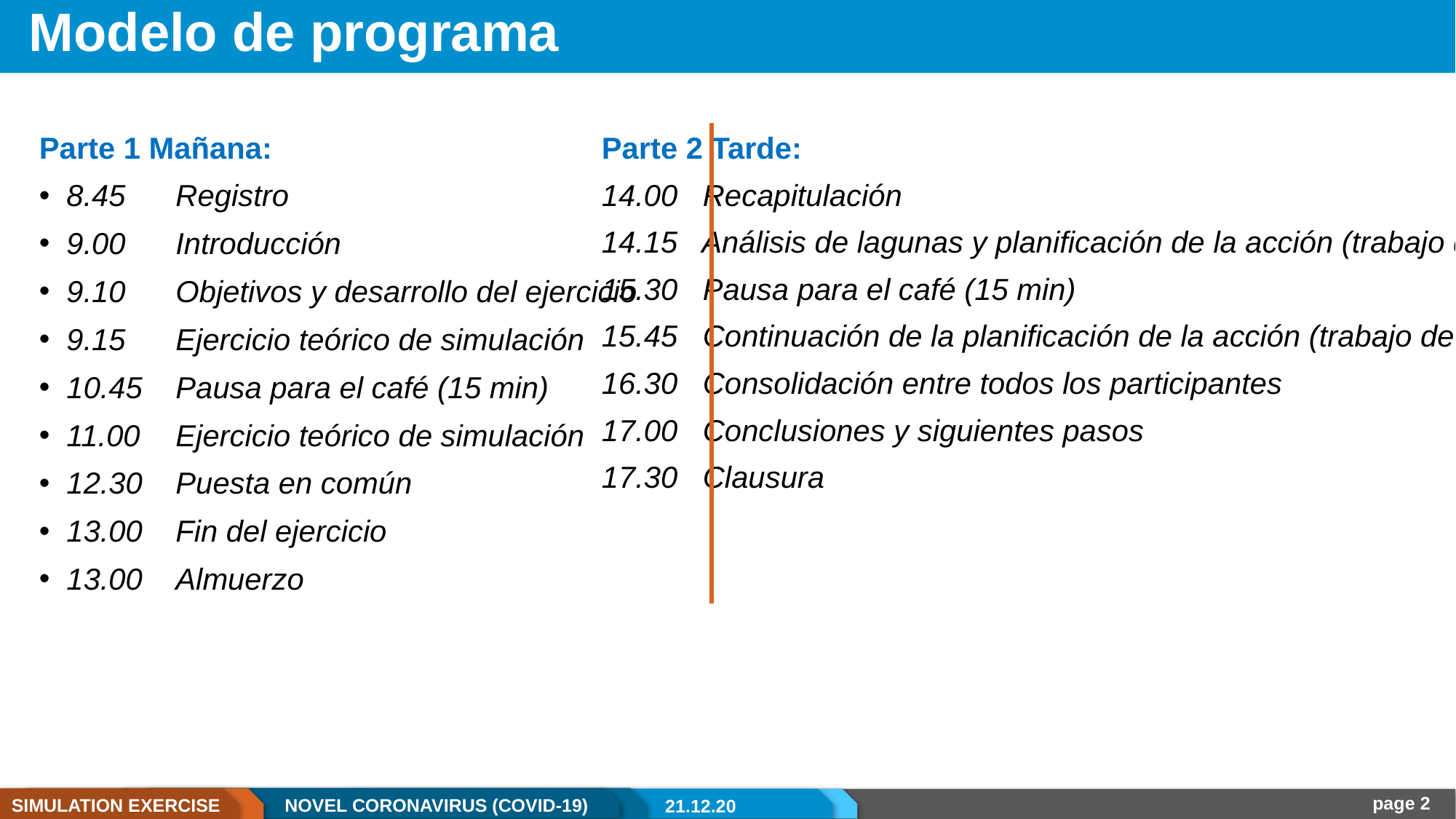

# Modelo de programa
Parte 1 Mañana:
8.45	Registro
9.00   	Introducción
9.10 	Objetivos y desarrollo del ejercicio
9.15   	Ejercicio teórico de simulación
10.45	Pausa para el café (15 min)
11.00	Ejercicio teórico de simulación
12.30	Puesta en común
13.00 	Fin del ejercicio
13.00	Almuerzo
Parte 2 Tarde:
14.00   Recapitulación
14.15   Análisis de lagunas y planificación de la acción (trabajo de grupo)
15.30   Pausa para el café (15 min)
15.45   Continuación de la planificación de la acción (trabajo de grupo)
16.30   Consolidación entre todos los participantes
17.00   Conclusiones y siguientes pasos
17.30   Clausura

21.12.20